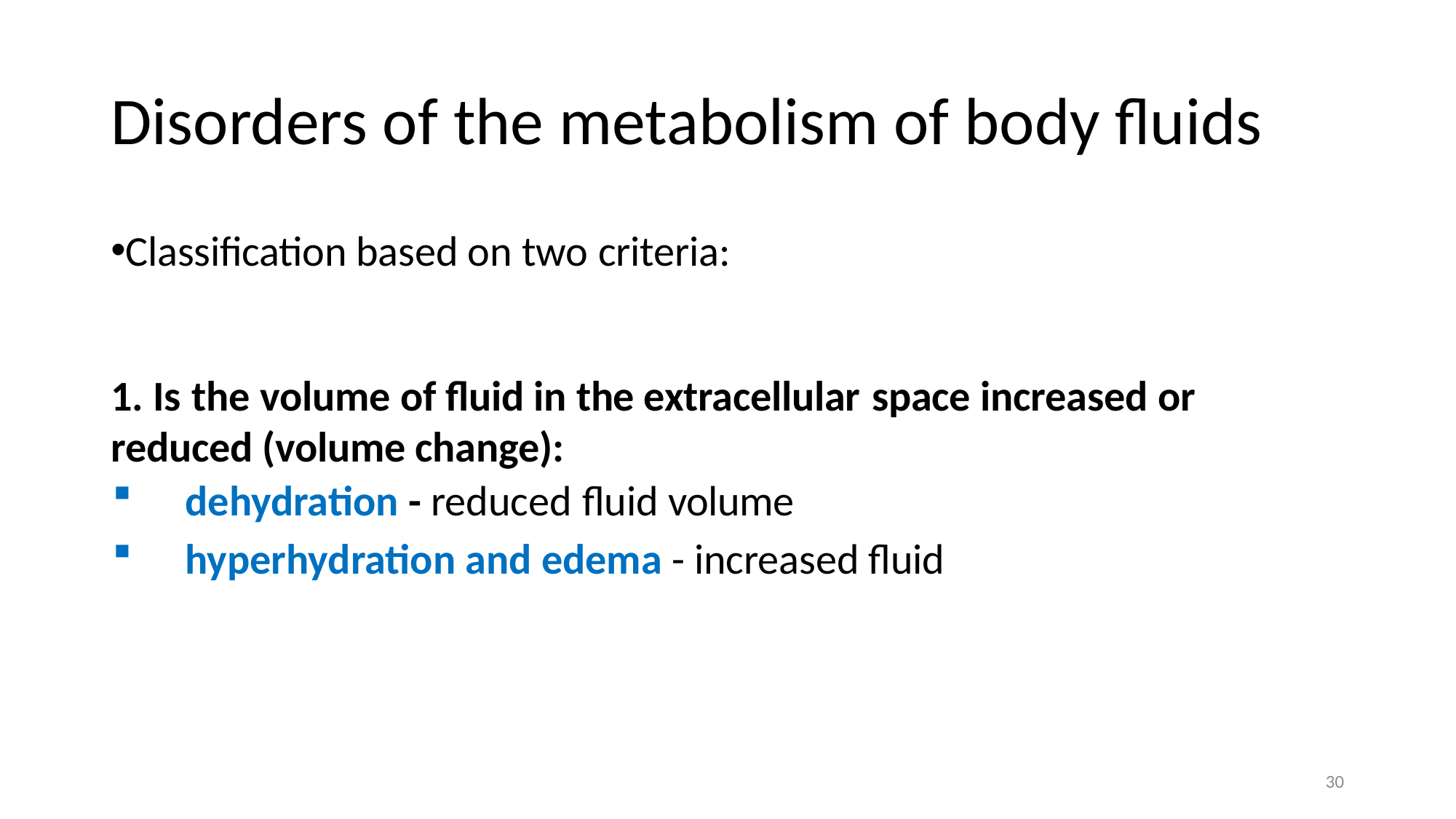

# Disorders of the metabolism of body fluids
Classification based on two criteria:

1. Is the volume of fluid in the extracellular space increased or reduced (volume change):
dehydration - reduced fluid volume
hyperhydration and edema - increased fluid

30